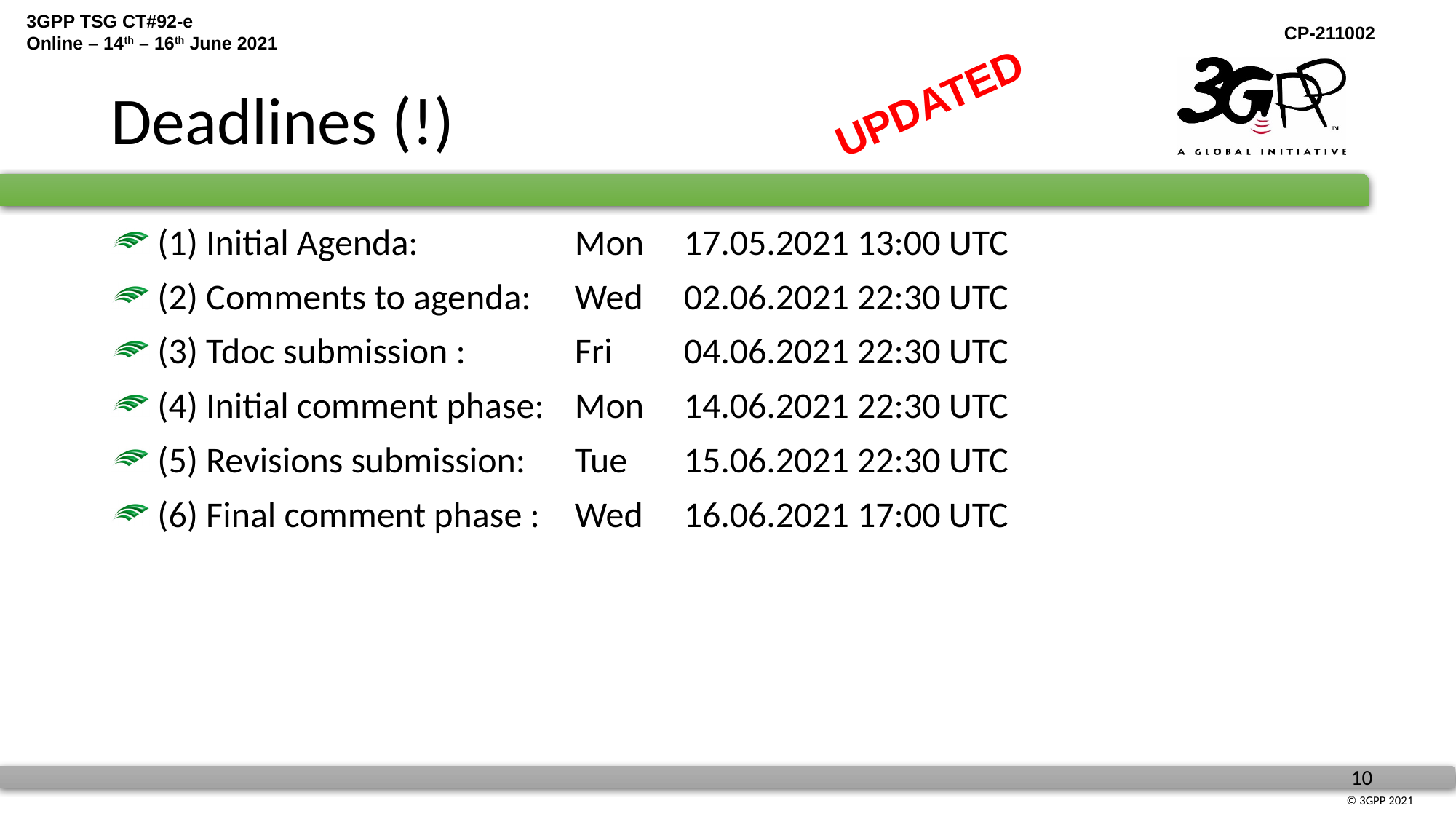

# Deadlines (!)
UPDATED
 (1) Initial Agenda:		Mon	17.05.2021 13:00 UTC
 (2) Comments to agenda:	Wed 	02.06.2021 22:30 UTC
 (3) Tdoc submission :	Fri 	04.06.2021 22:30 UTC
 (4) Initial comment phase:	Mon 	14.06.2021 22:30 UTC
 (5) Revisions submission: 	Tue	15.06.2021 22:30 UTC
 (6) Final comment phase :	Wed 	16.06.2021 17:00 UTC